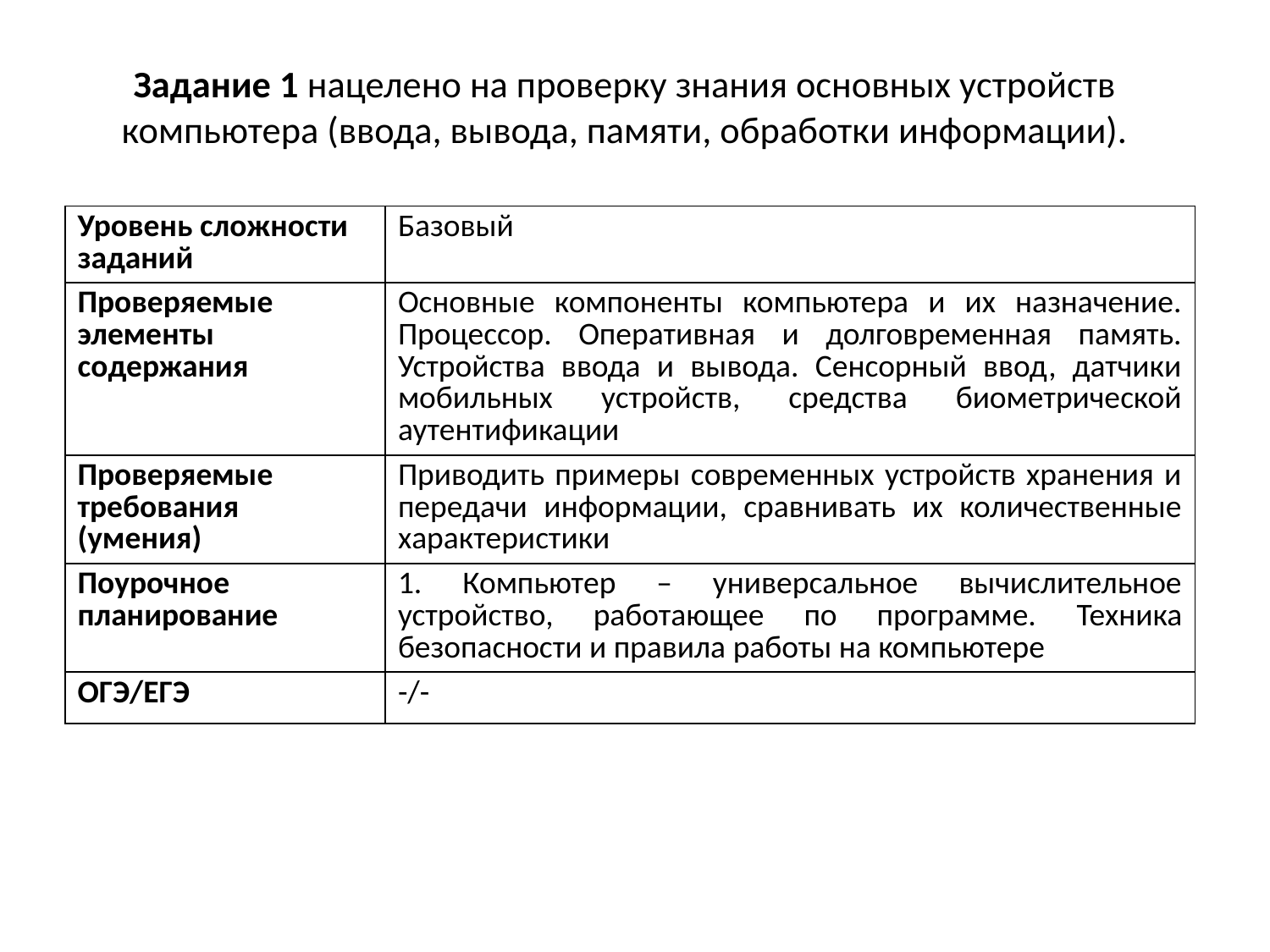

# Задание 1 нацелено на проверку знания основных устройств компьютера (ввода, вывода, памяти, обработки информации).
| Уровень сложности заданий | Базовый |
| --- | --- |
| Проверяемые элементы содержания | Основные компоненты компьютера и их назначение. Процессор. Оперативная и долговременная память. Устройства ввода и вывода. Сенсорный ввод, датчики мобильных устройств, средства биометрической аутентификации |
| Проверяемые требования (умения) | Приводить примеры современных устройств хранения и передачи информации, сравнивать их количественные характеристики |
| Поурочное планирование | 1. Компьютер – универсальное вычислительное устройство, работающее по программе. Техника безопасности и правила работы на компьютере |
| ОГЭ/ЕГЭ | -/- |